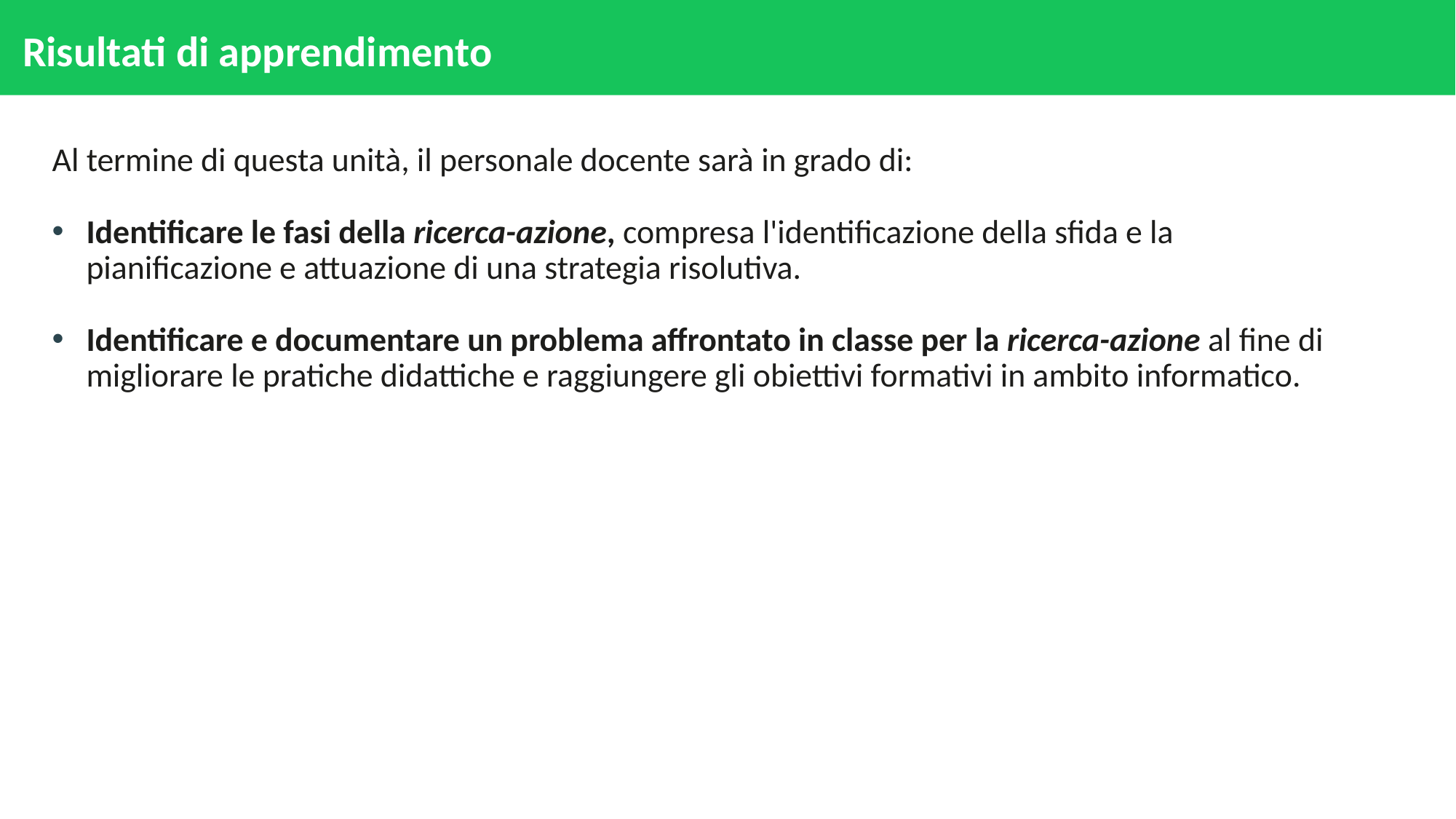

# Risultati di apprendimento
Al termine di questa unità, il personale docente sarà in grado di:

Identificare le fasi della ricerca-azione, compresa l'identificazione della sfida e la pianificazione e attuazione di una strategia risolutiva.

Identificare e documentare un problema affrontato in classe per la ricerca-azione al fine di migliorare le pratiche didattiche e raggiungere gli obiettivi formativi in ambito informatico.